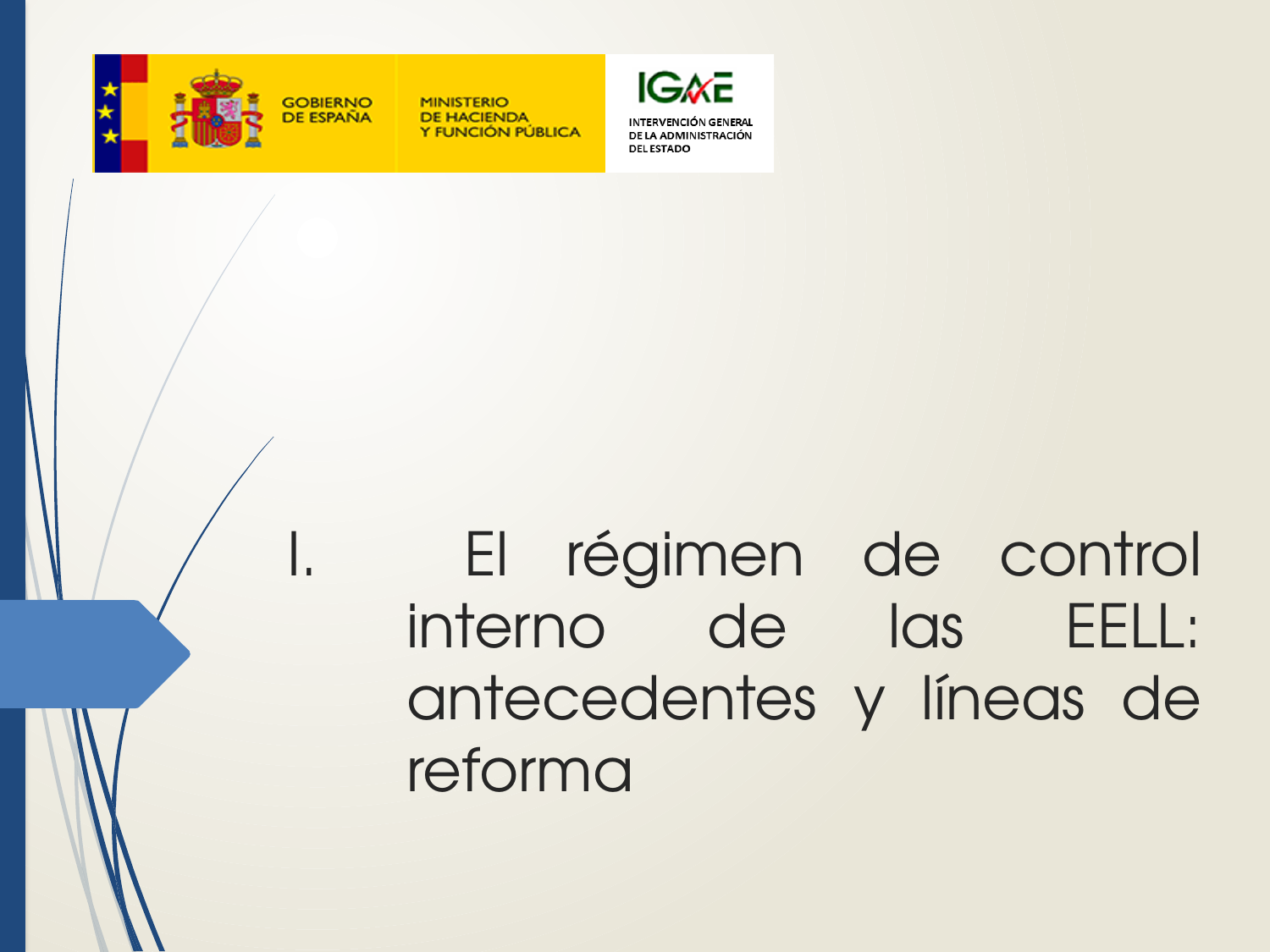

# El régimen de control interno de las EELL: antecedentes y líneas de reforma